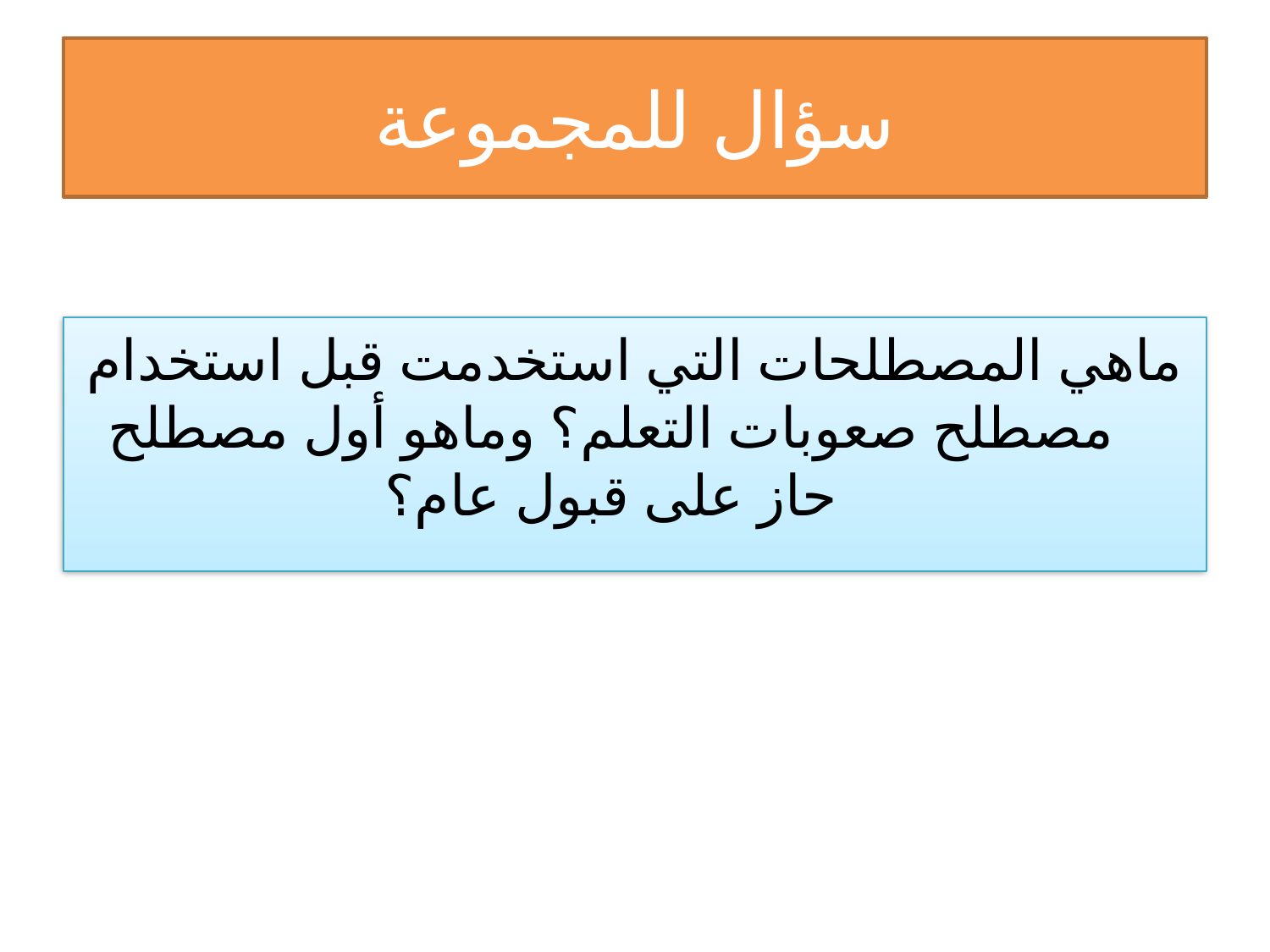

# سؤال للمجموعة
ماهي المصطلحات التي استخدمت قبل استخدام مصطلح صعوبات التعلم؟ وماهو أول مصطلح حاز على قبول عام؟